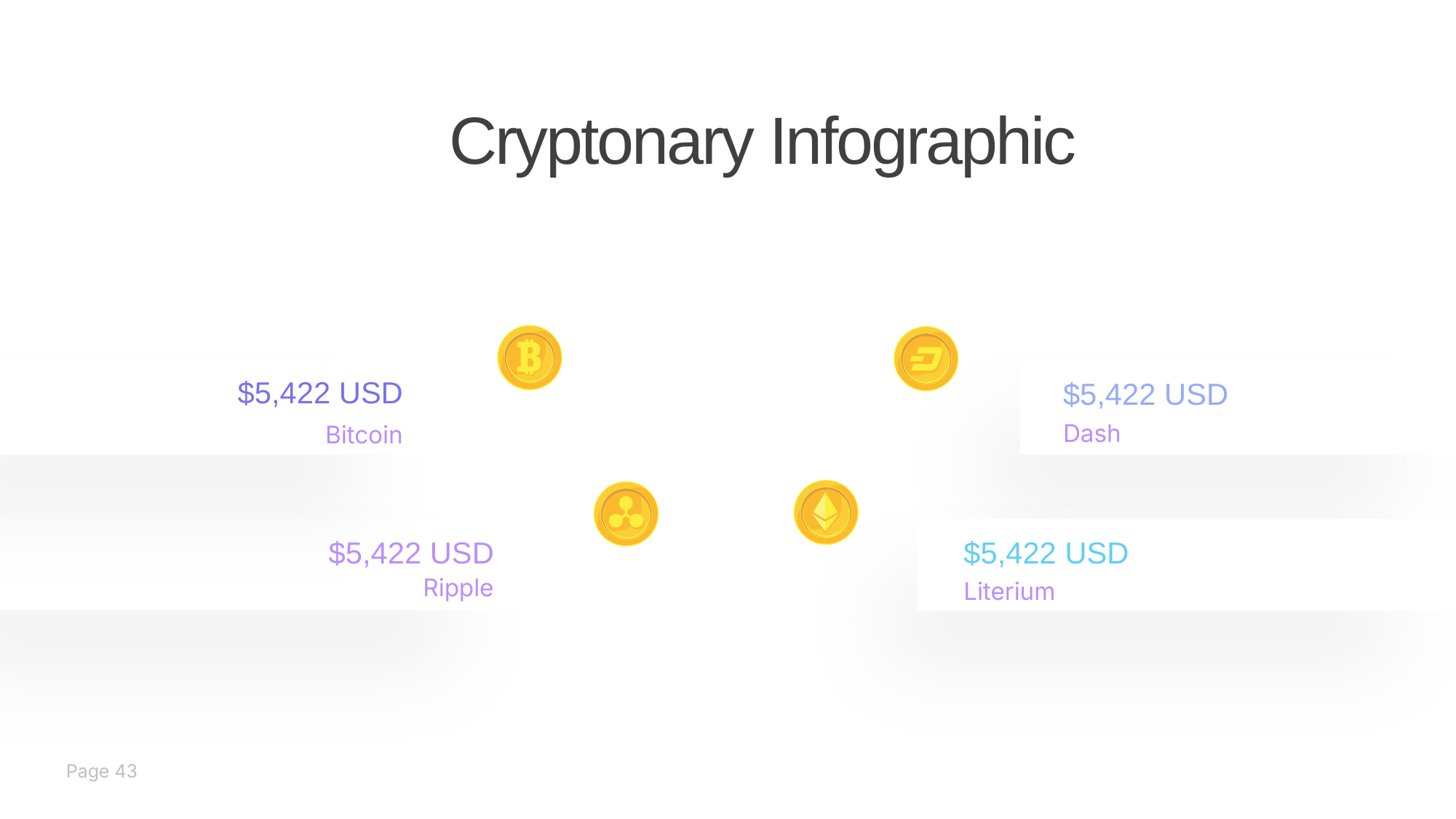

Cryptonary Infographic

$5,422 USD
$5,422 USD
Dash
Bitcoin

$5,422 USD
$5,422 USD
Ripple
Literium